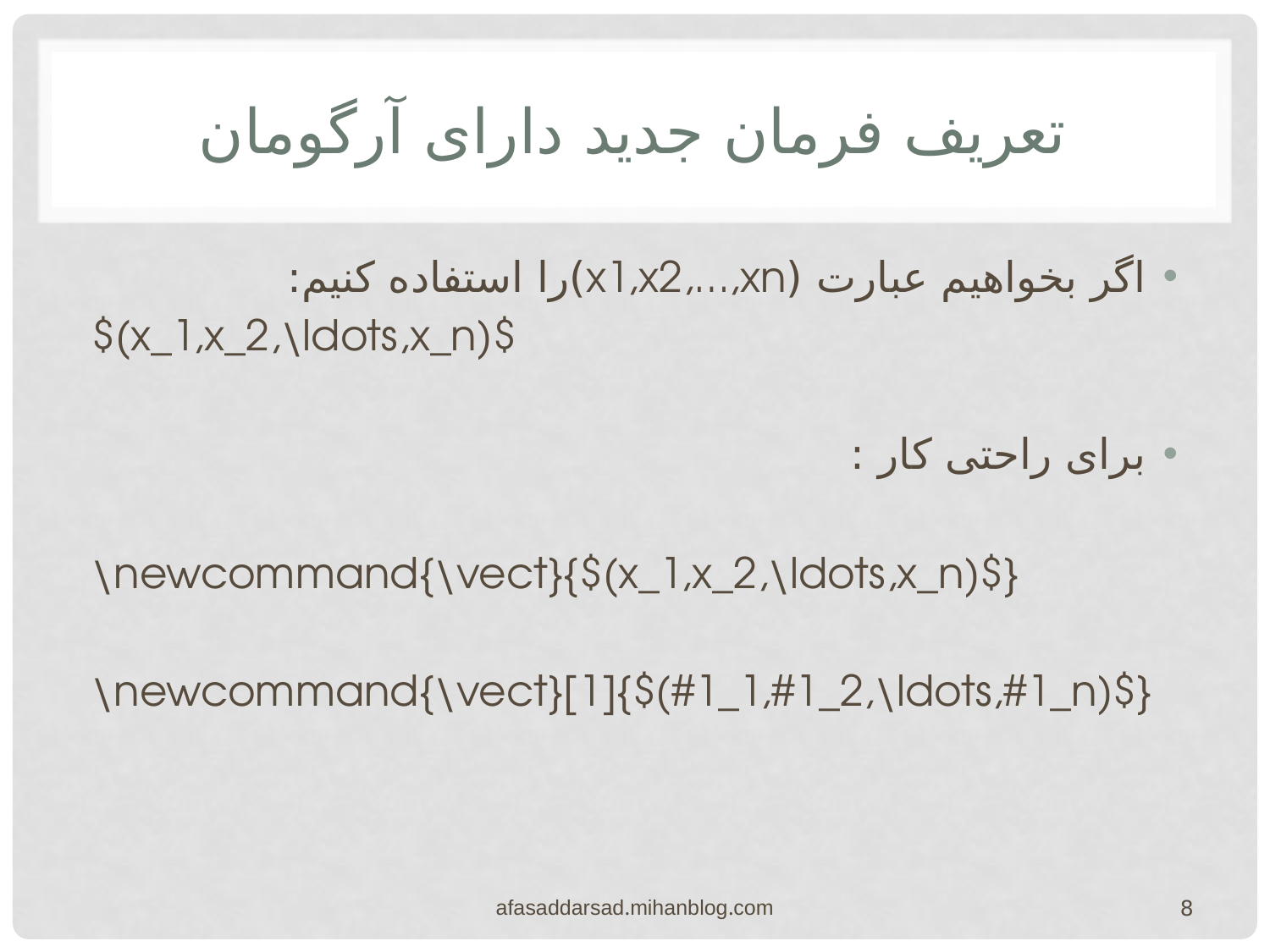

# تعریف فرمان جدید دارای آرگومان
اگر بخواهیم عبارت (x1,x2,…,xn)را استفاده کنیم:
$(x_1,x_2,\ldots,x_n)$

برای راحتی کار :

\newcommand{\vect}{$(x_1,x_2,\ldots,x_n)$}

\newcommand{\vect}[1]{$(#1_1,#1_2,\ldots,#1_n)$}
afasaddarsad.mihanblog.com
8